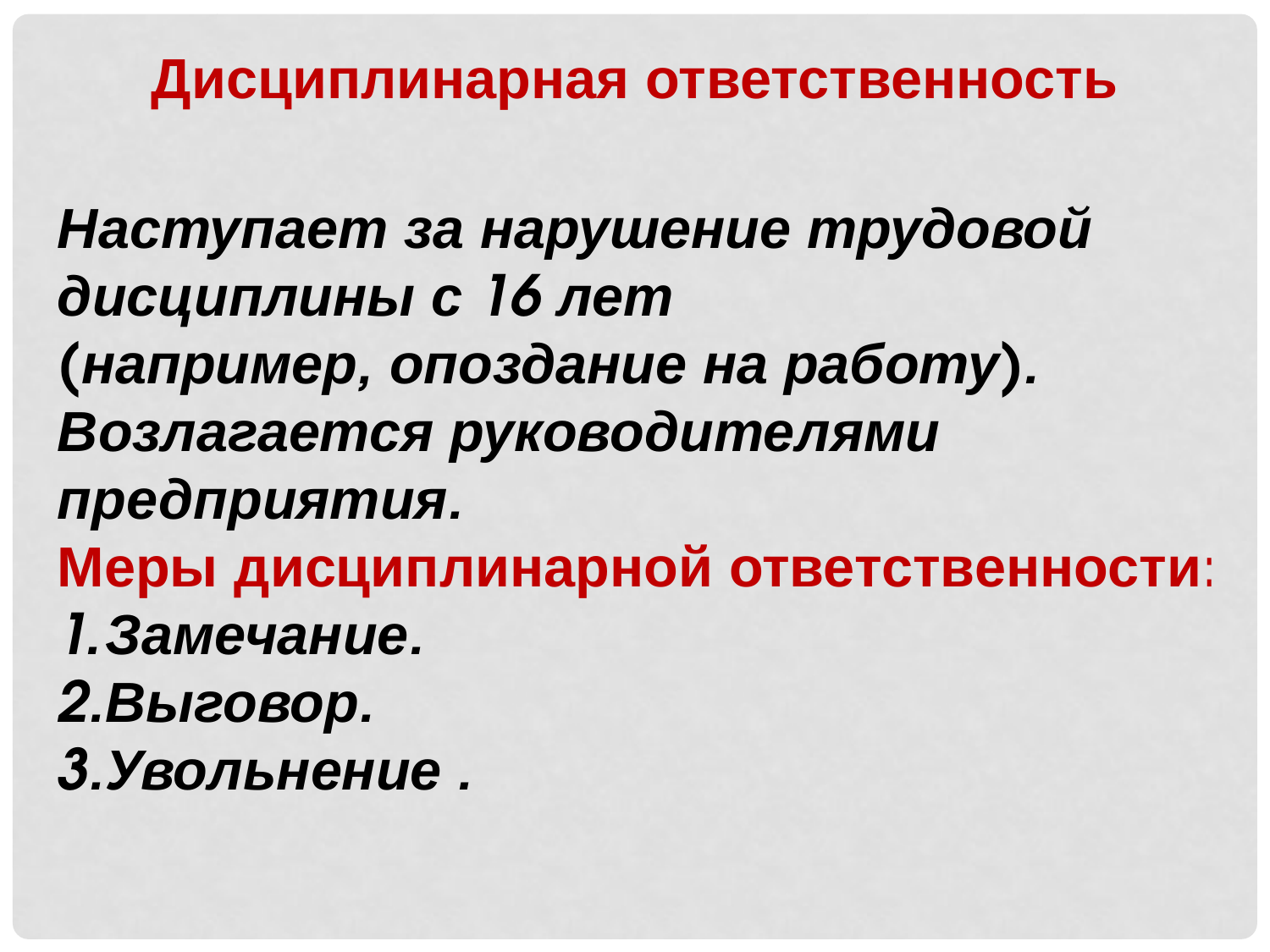

Дисциплинарная ответственность
Наступает за нарушение трудовой дисциплины с 16 лет
(например, опоздание на работу).
Возлагается руководителями предприятия.
Меры дисциплинарной ответственности:
Замечание.
Выговор.
Увольнение .